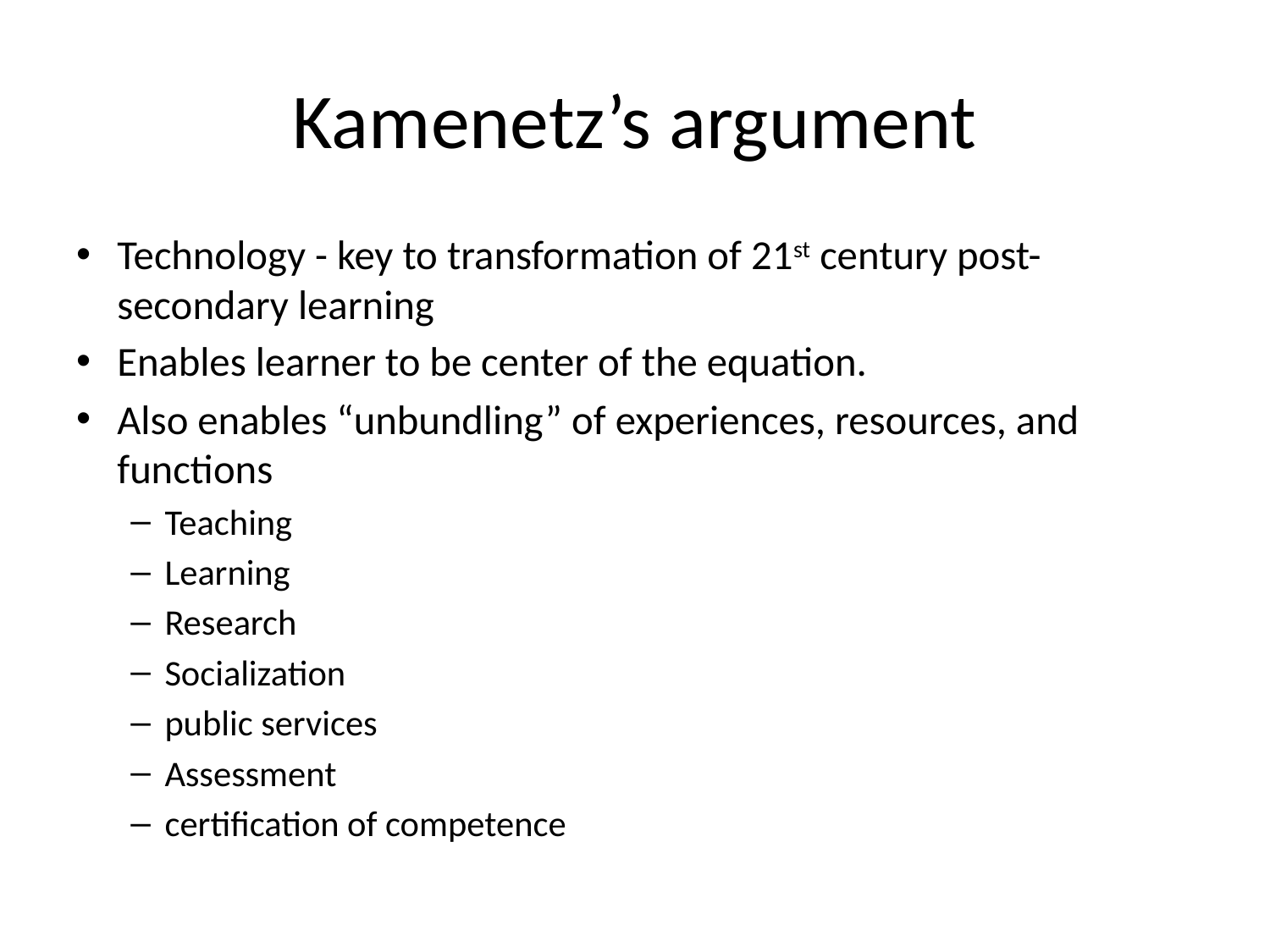

# Kamenetz’s argument
Technology - key to transformation of 21st century post-secondary learning
Enables learner to be center of the equation.
Also enables “unbundling” of experiences, resources, and functions
Teaching
Learning
Research
Socialization
public services
Assessment
certification of competence